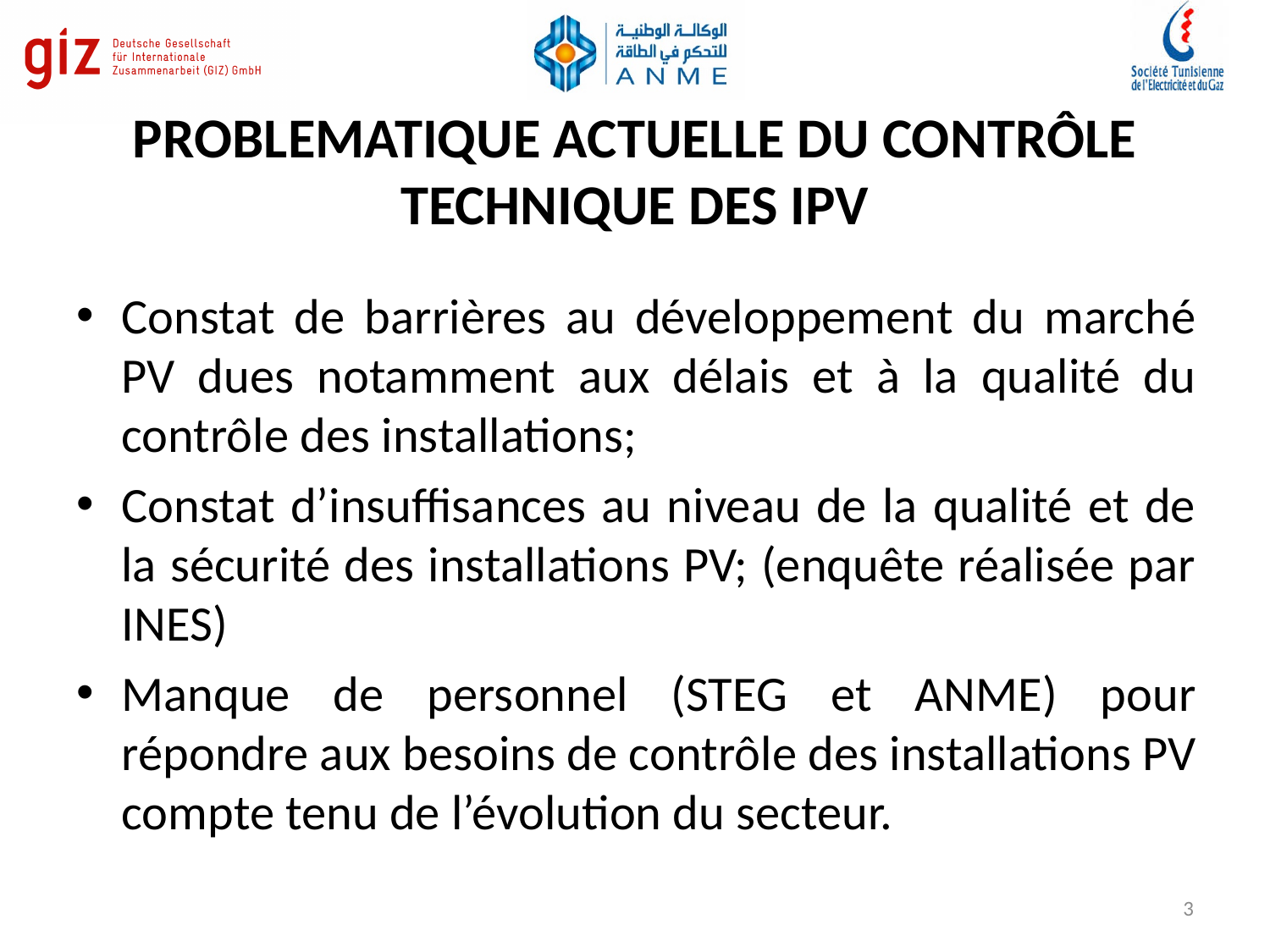

PROBLEMATIQUE ACTUELLE DU CONTRÔLE TECHNIQUE DES IPV
Constat de barrières au développement du marché PV dues notamment aux délais et à la qualité du contrôle des installations;
Constat d’insuffisances au niveau de la qualité et de la sécurité des installations PV; (enquête réalisée par INES)
Manque de personnel (STEG et ANME) pour répondre aux besoins de contrôle des installations PV compte tenu de l’évolution du secteur.

3